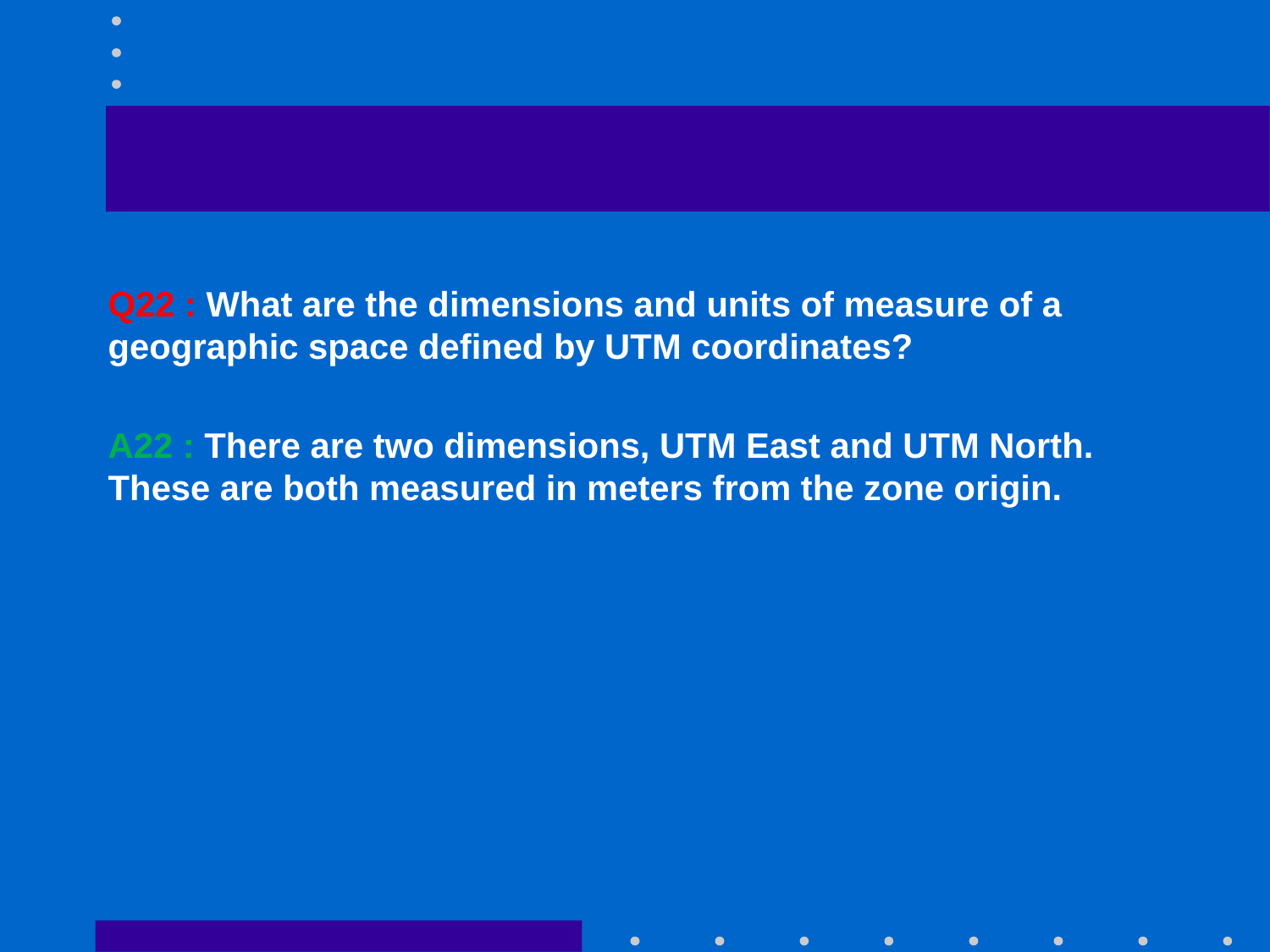

#
Q22 : What are the dimensions and units of measure of a geographic space defined by UTM coordinates?

A22 : There are two dimensions, UTM East and UTM North. These are both measured in meters from the zone origin.